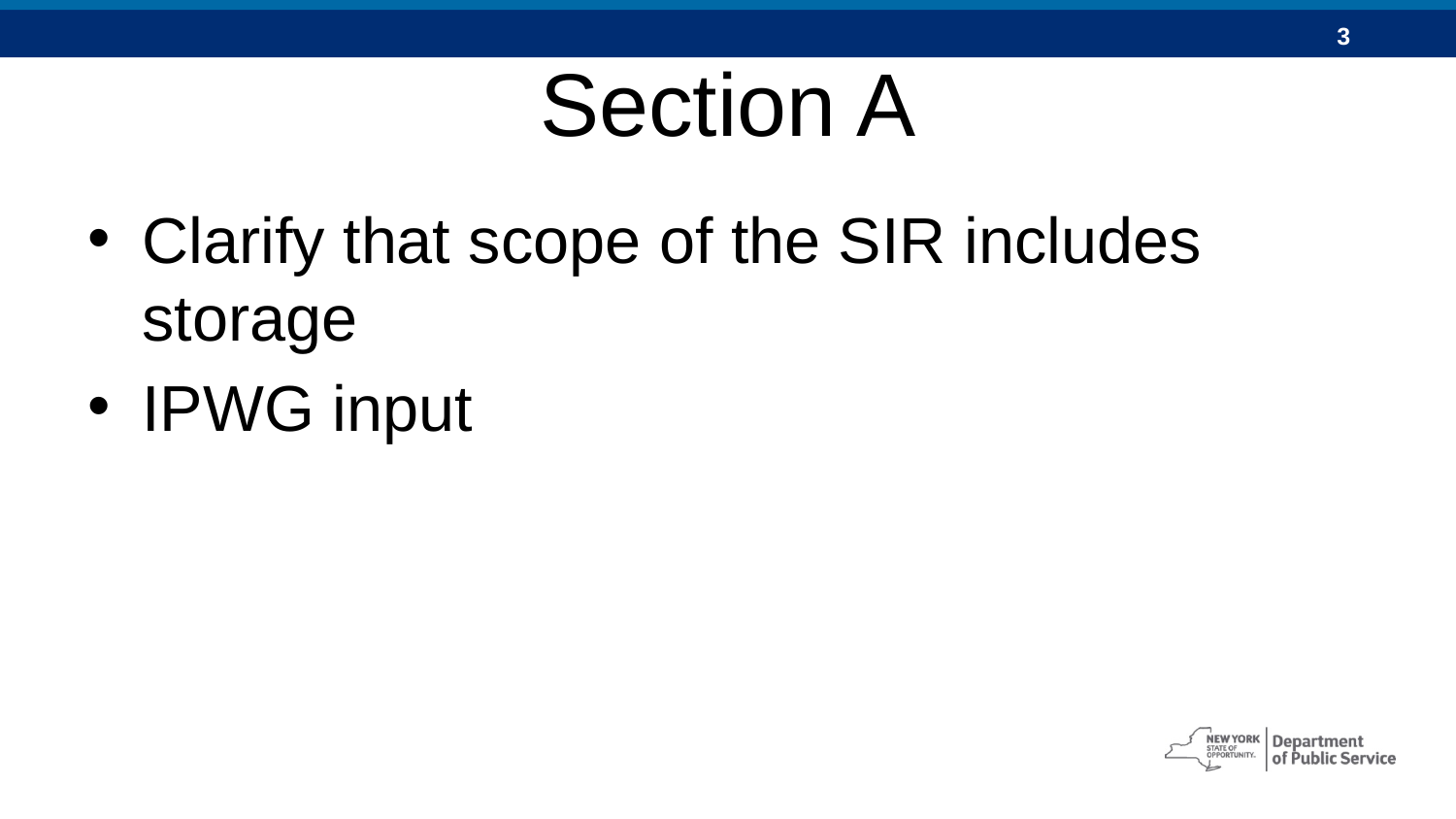

# Section A
Clarify that scope of the SIR includes storage
IPWG input